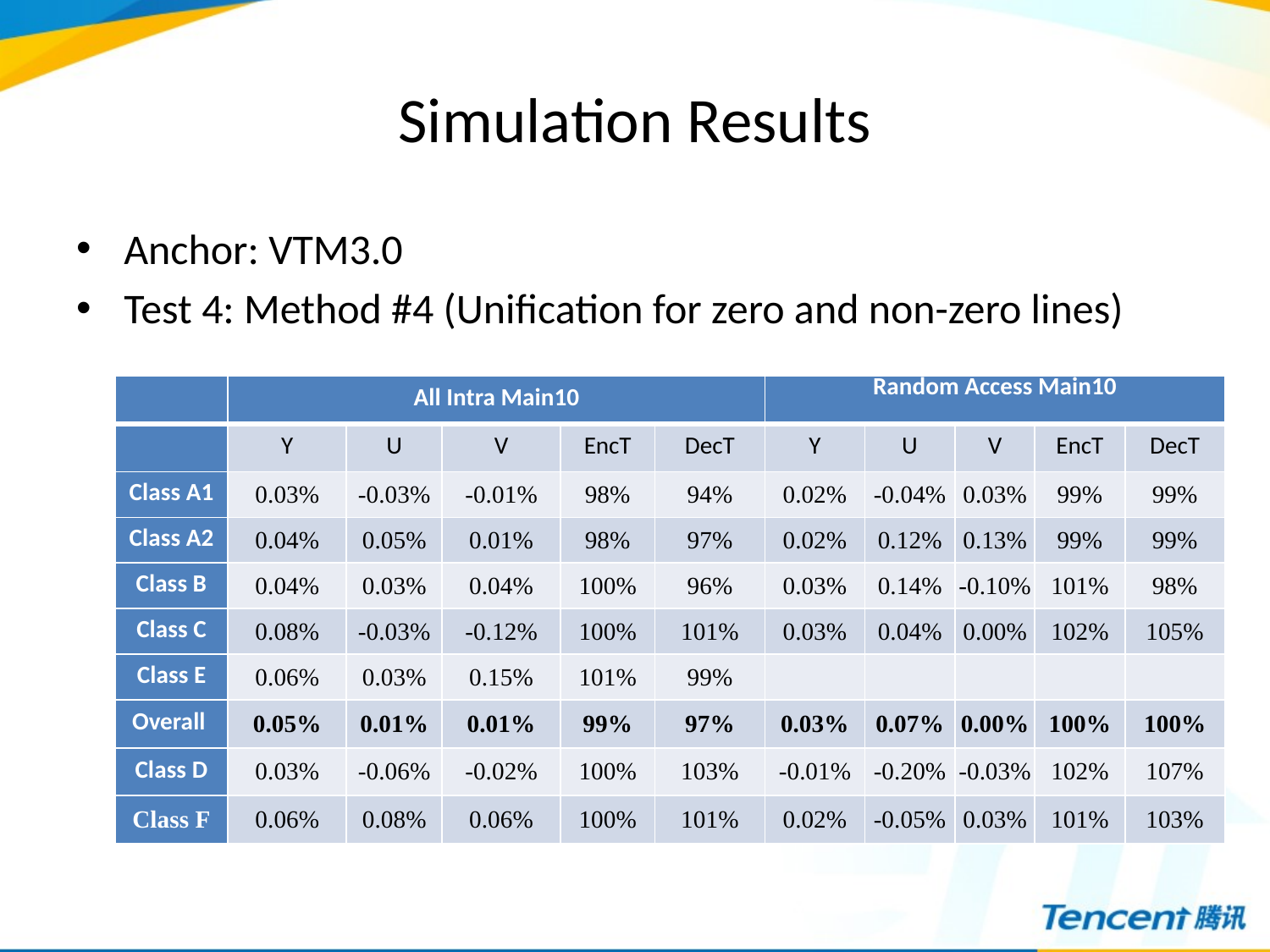

# Simulation Results
Anchor: VTM3.0
Test 4: Method #4 (Unification for zero and non-zero lines)

|  | All Intra Main10 |  |  |  |  | Random Access Main10 |  |  |  |  |
| --- | --- | --- | --- | --- | --- | --- | --- | --- | --- | --- |
|  | Y | U | V | EncT | DecT | Y | U | V | EncT | DecT |
| Class A1 | 0.03% | -0.03% | -0.01% | 98% | 94% | 0.02% | -0.04% | 0.03% | 99% | 99% |
| Class A2 | 0.04% | 0.05% | 0.01% | 98% | 97% | 0.02% | 0.12% | 0.13% | 99% | 99% |
| Class B | 0.04% | 0.03% | 0.04% | 100% | 96% | 0.03% | 0.14% | -0.10% | 101% | 98% |
| Class C | 0.08% | -0.03% | -0.12% | 100% | 101% | 0.03% | 0.04% | 0.00% | 102% | 105% |
| Class E | 0.06% | 0.03% | 0.15% | 101% | 99% |  |  |  |  |  |
| Overall | 0.05% | 0.01% | 0.01% | 99% | 97% | 0.03% | 0.07% | 0.00% | 100% | 100% |
| Class D | 0.03% | -0.06% | -0.02% | 100% | 103% | -0.01% | -0.20% | -0.03% | 102% | 107% |
| Class F | 0.06% | 0.08% | 0.06% | 100% | 101% | 0.02% | -0.05% | 0.03% | 101% | 103% |